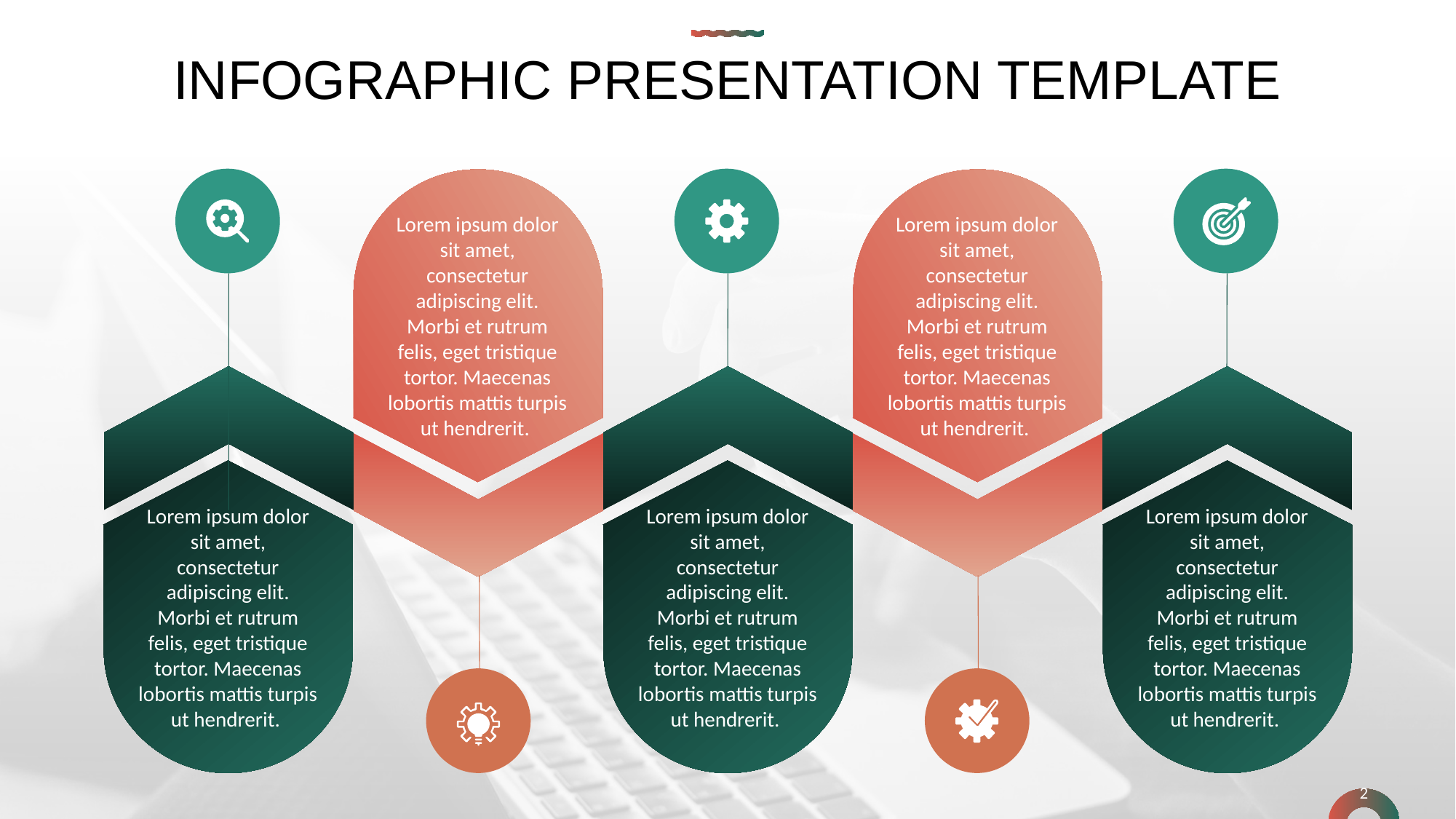

# INFOGRAPHIC PRESENTATION TEMPLATE

Lorem ipsum dolor sit amet, consectetur adipiscing elit. Morbi et rutrum felis, eget tristique tortor. Maecenas lobortis mattis turpis ut hendrerit.

Lorem ipsum dolor sit amet, consectetur adipiscing elit. Morbi et rutrum felis, eget tristique tortor. Maecenas lobortis mattis turpis ut hendrerit.

Lorem ipsum dolor sit amet, consectetur adipiscing elit. Morbi et rutrum felis, eget tristique tortor. Maecenas lobortis mattis turpis ut hendrerit.

Lorem ipsum dolor sit amet, consectetur adipiscing elit. Morbi et rutrum felis, eget tristique tortor. Maecenas lobortis mattis turpis ut hendrerit.

Lorem ipsum dolor sit amet, consectetur adipiscing elit. Morbi et rutrum felis, eget tristique tortor. Maecenas lobortis mattis turpis ut hendrerit.

2